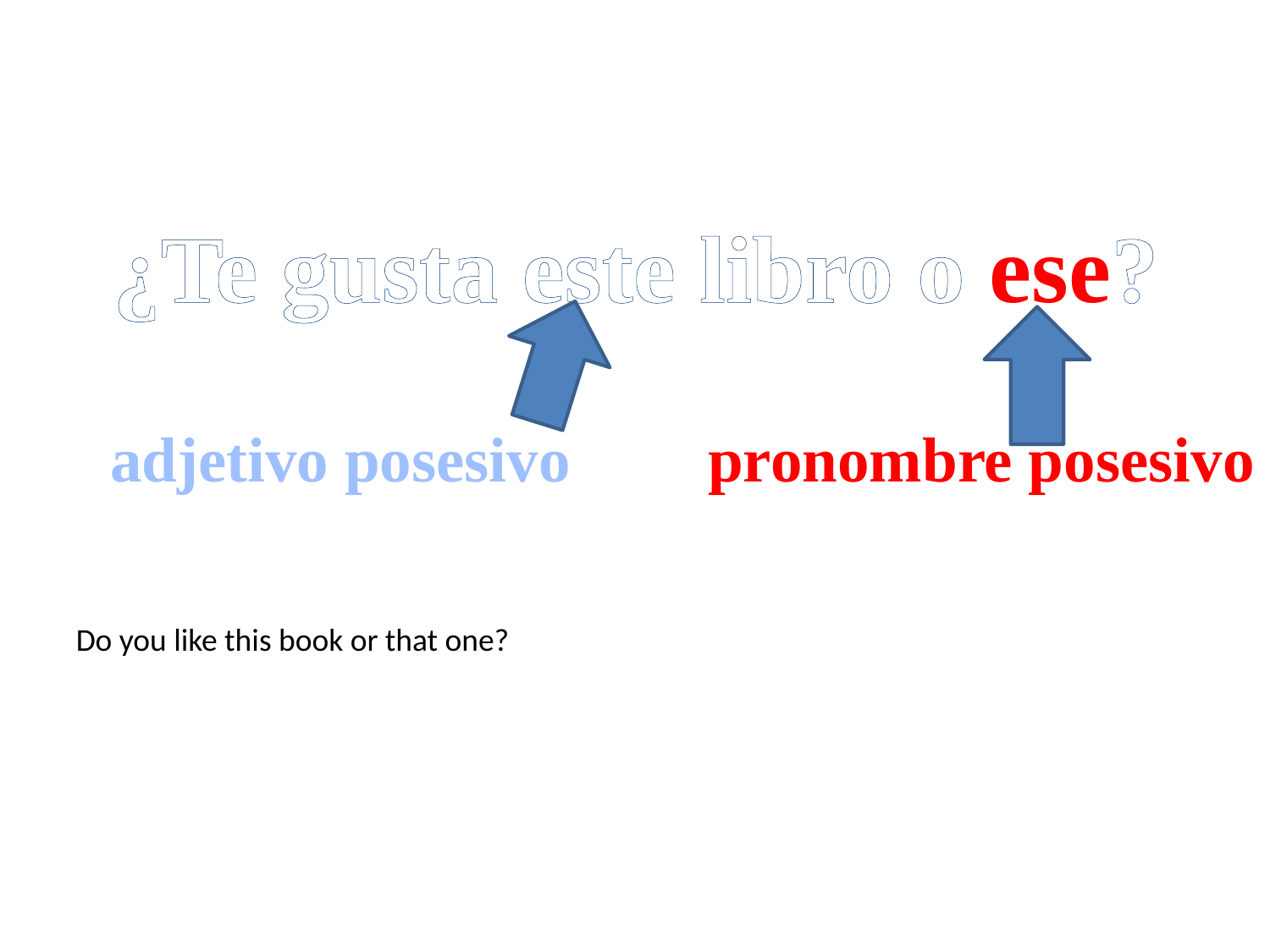

¿Te gusta este libro o ese?

adjetivo posesivo
pronombre posesivo
Do you like this book or that one?